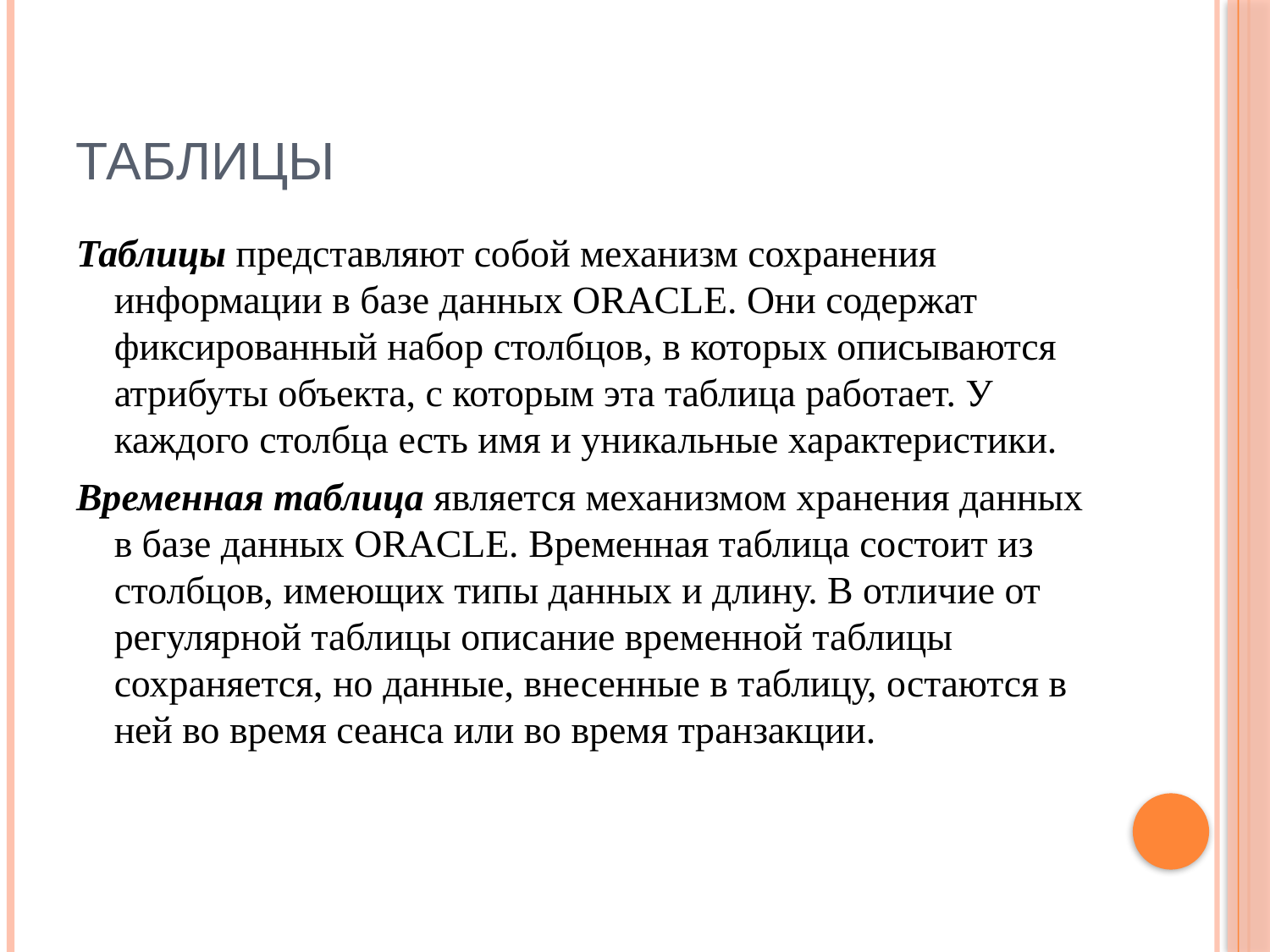

# Таблицы
Таблицы представляют собой механизм сохранения информации в базе данных ORACLE. Они содержат фиксированный набор столбцов, в которых описываются атрибуты объекта, с которым эта таблица работает. У каждого столбца есть имя и уникальные характеристики.
Временная таблица является механизмом хранения данных в базе данных ORACLE. Временная таблица состоит из столбцов, имеющих типы данных и длину. В отличие от регулярной таблицы описание временной таблицы сохраняется, но данные, внесенные в таблицу, остаются в ней во время сеанса или во время транзакции.